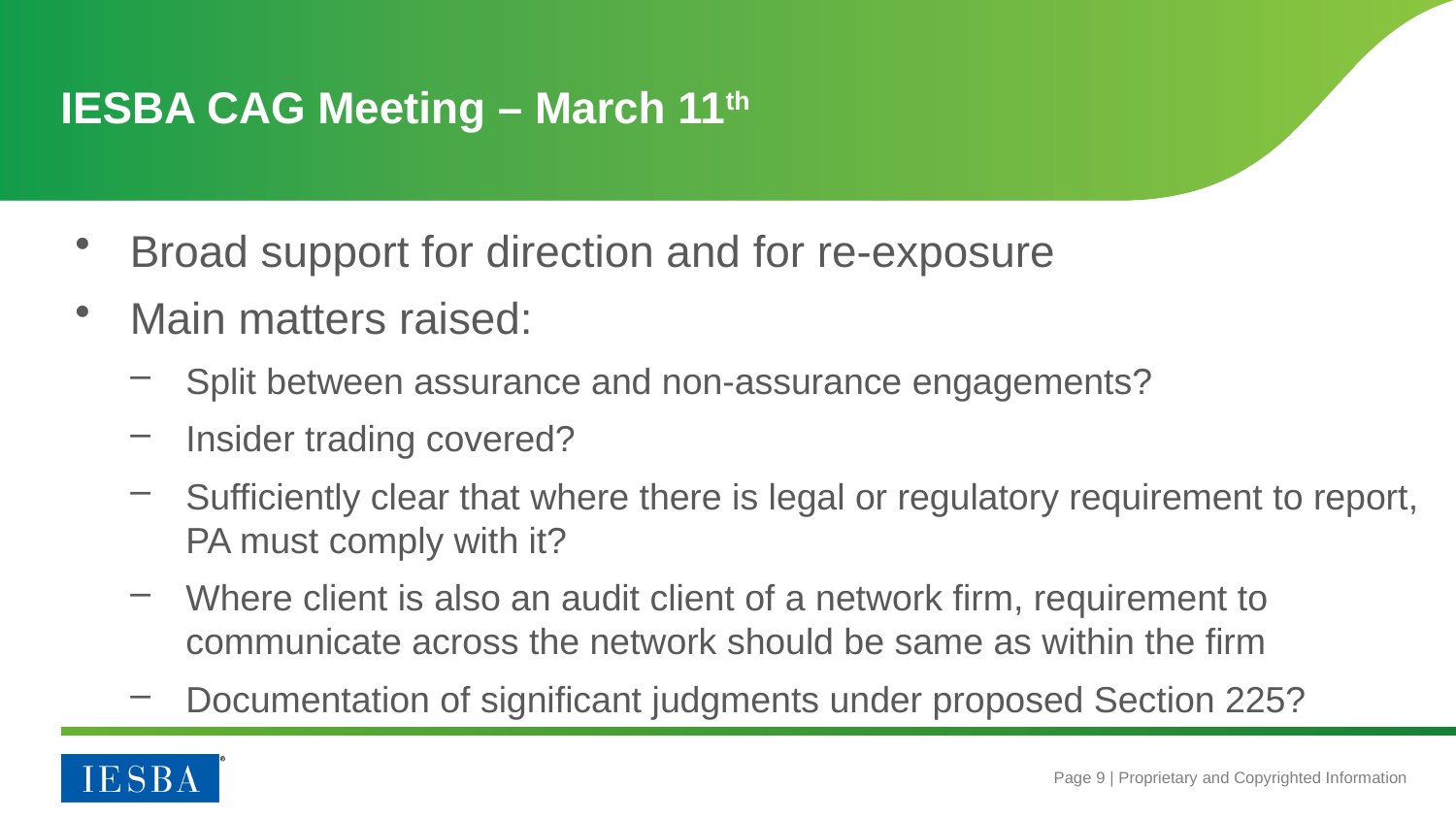

# IESBA CAG Meeting – March 11th
Broad support for direction and for re-exposure
Main matters raised:
Split between assurance and non-assurance engagements?
Insider trading covered?
Sufficiently clear that where there is legal or regulatory requirement to report, PA must comply with it?
Where client is also an audit client of a network firm, requirement to communicate across the network should be same as within the firm
Documentation of significant judgments under proposed Section 225?